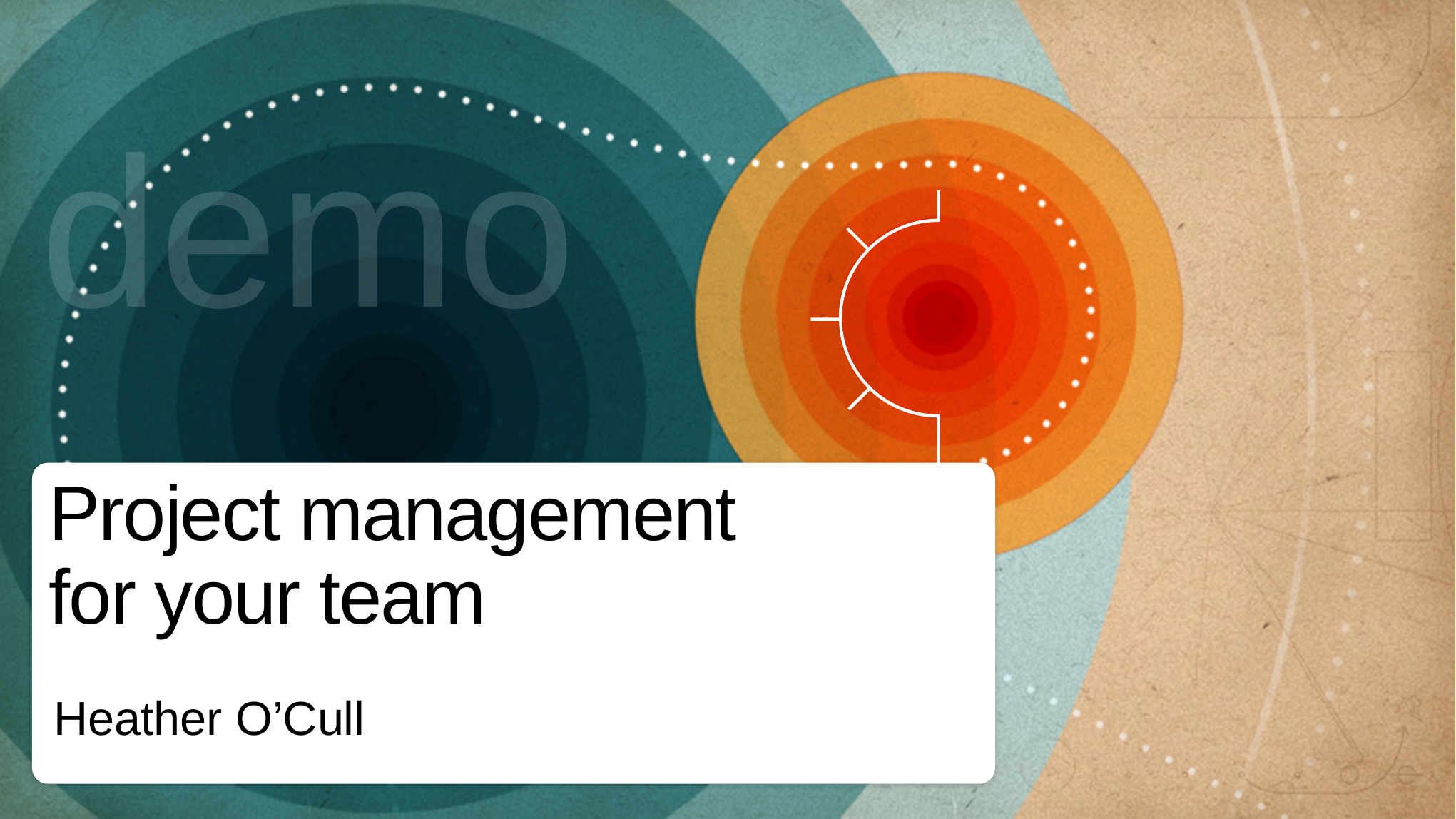

demo
# Project management for your team
Heather O’Cull